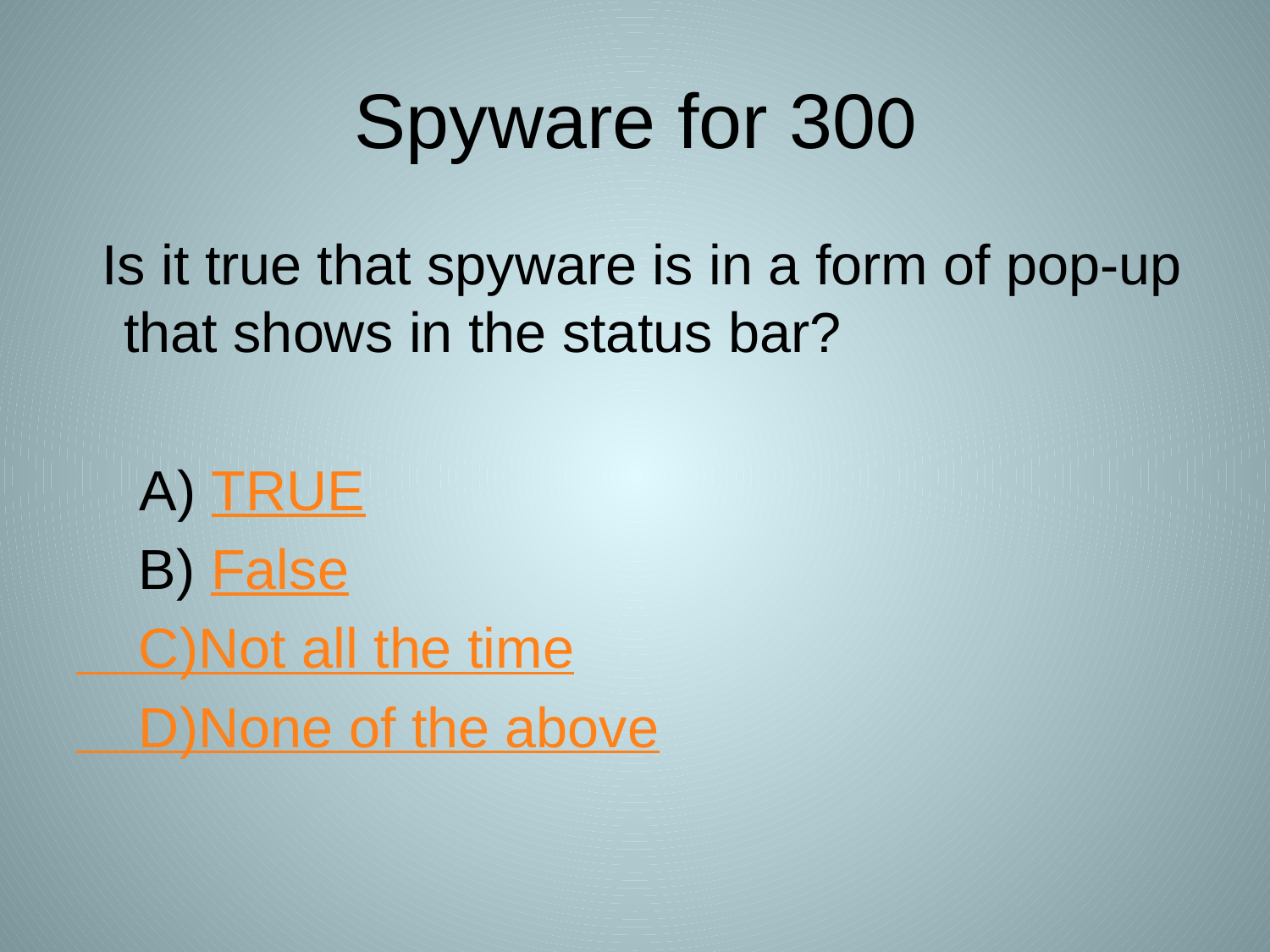

# Spyware for 300
  Is it true that spyware is in a form of pop-up that shows in the status bar?

	 A) TRUE
    B) False
    C)Not all the time
    D)None of the above